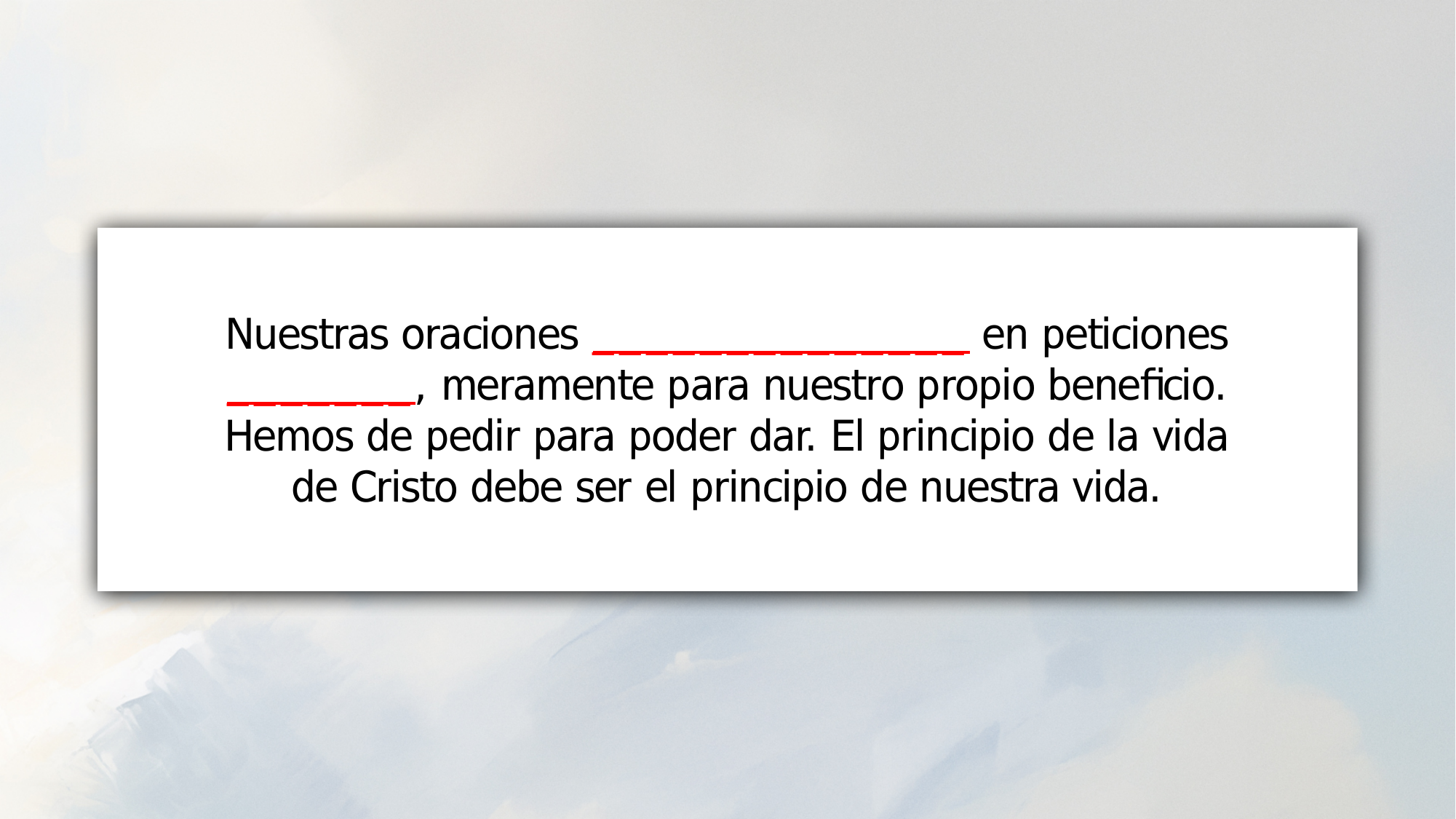

Nuestras oraciones ______________ en peticiones _______, meramente para nuestro propio beneficio. Hemos de pedir para poder dar. El principio de la vida de Cristo debe ser el principio de nuestra vida.